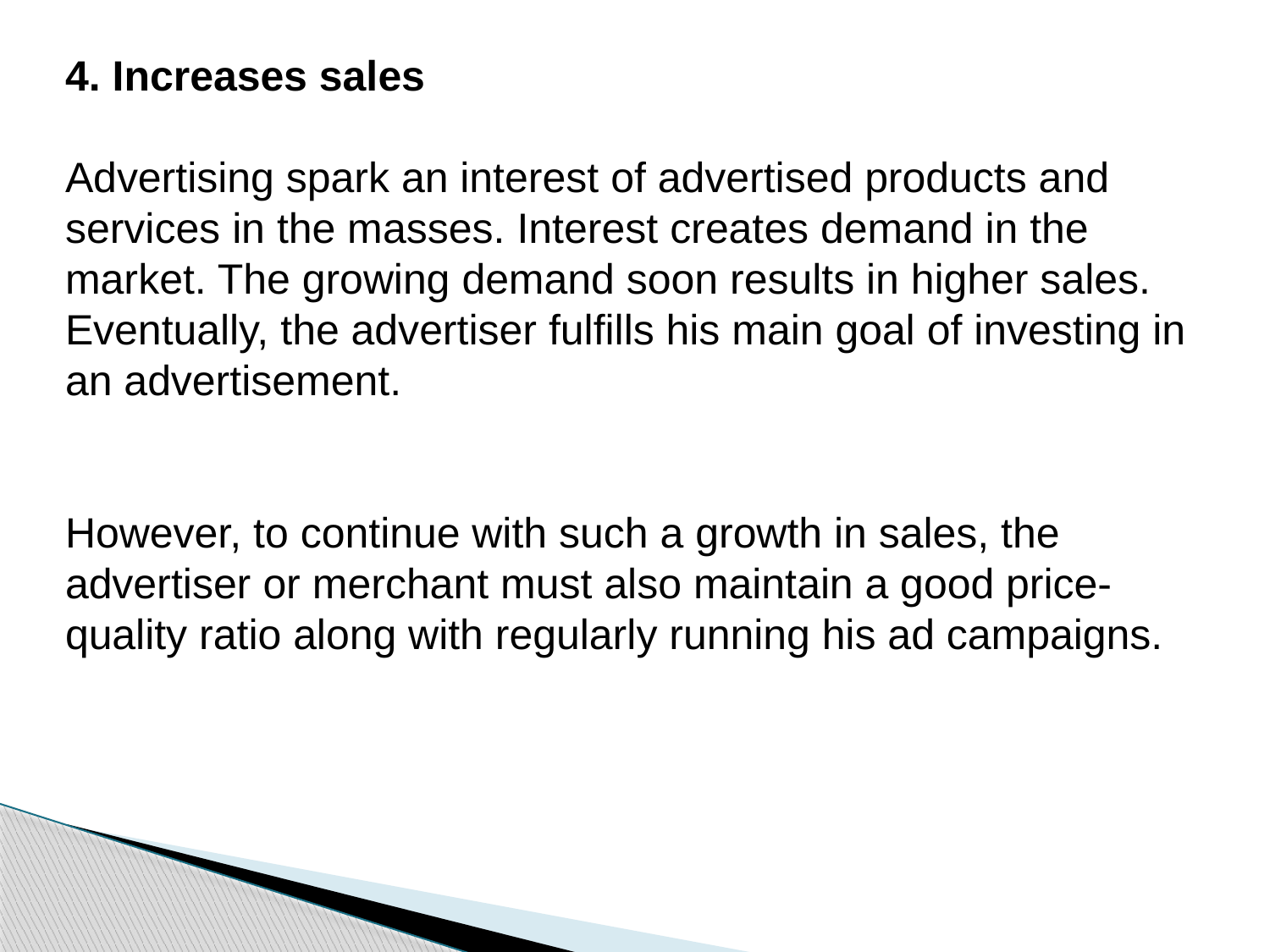

4. Increases sales
Advertising spark an interest of advertised products and services in the masses. Interest creates demand in the market. The growing demand soon results in higher sales. Eventually, the advertiser fulfills his main goal of investing in an advertisement.

However, to continue with such a growth in sales, the advertiser or merchant must also maintain a good price-quality ratio along with regularly running his ad campaigns.